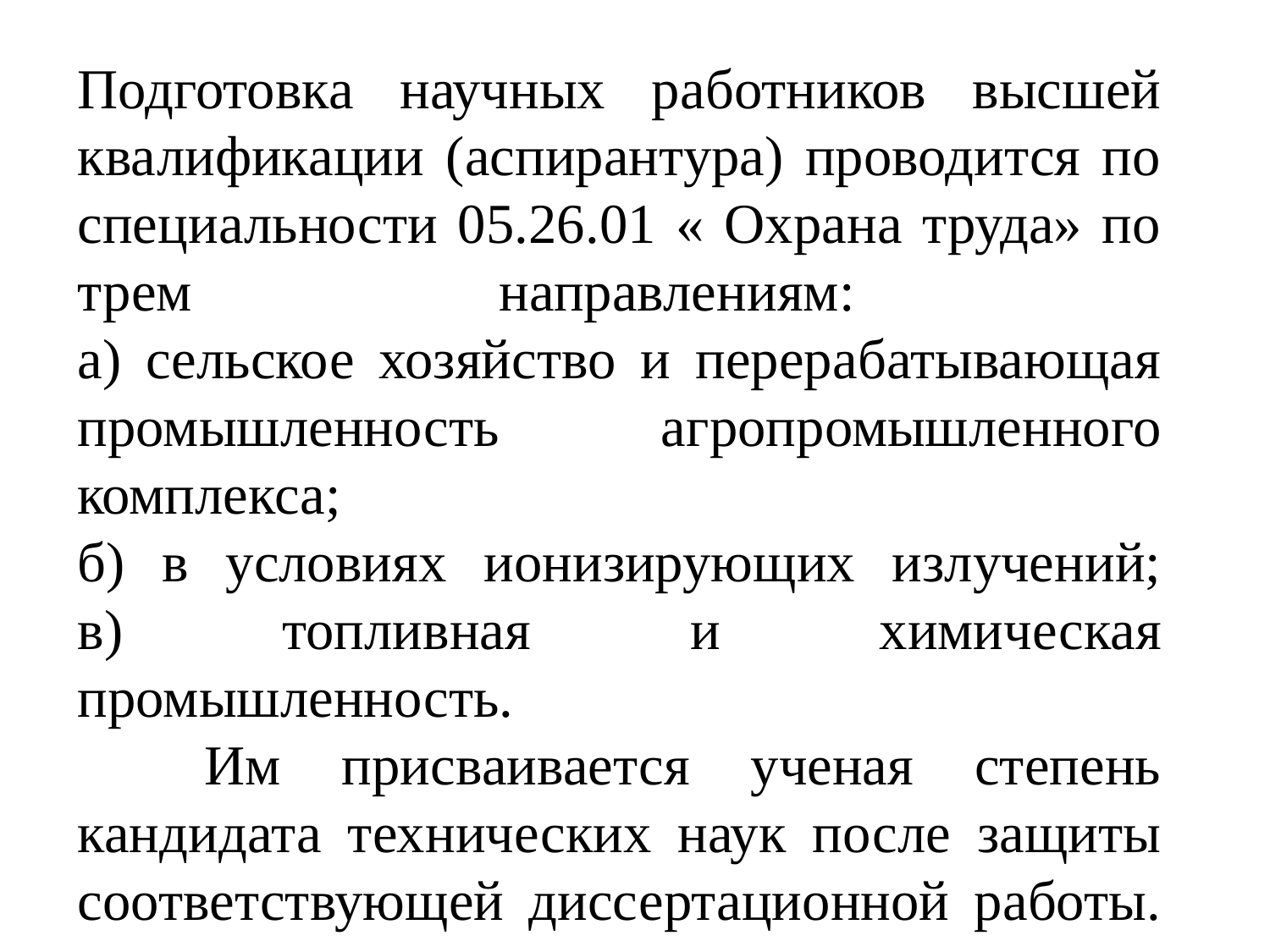

# Подготовка научных работников высшей квалификации (аспирантура) проводится по специальности 05.26.01 « Охрана труда» по трем направлениям: а) сельское хозяйство и перерабатывающая промышленность агропромышленного комплекса; б) в условиях ионизирующих излучений; в) топливная и химическая промышленность. Им присваивается ученая степень кандидата технических наук после защиты соответствующей диссертационной работы.